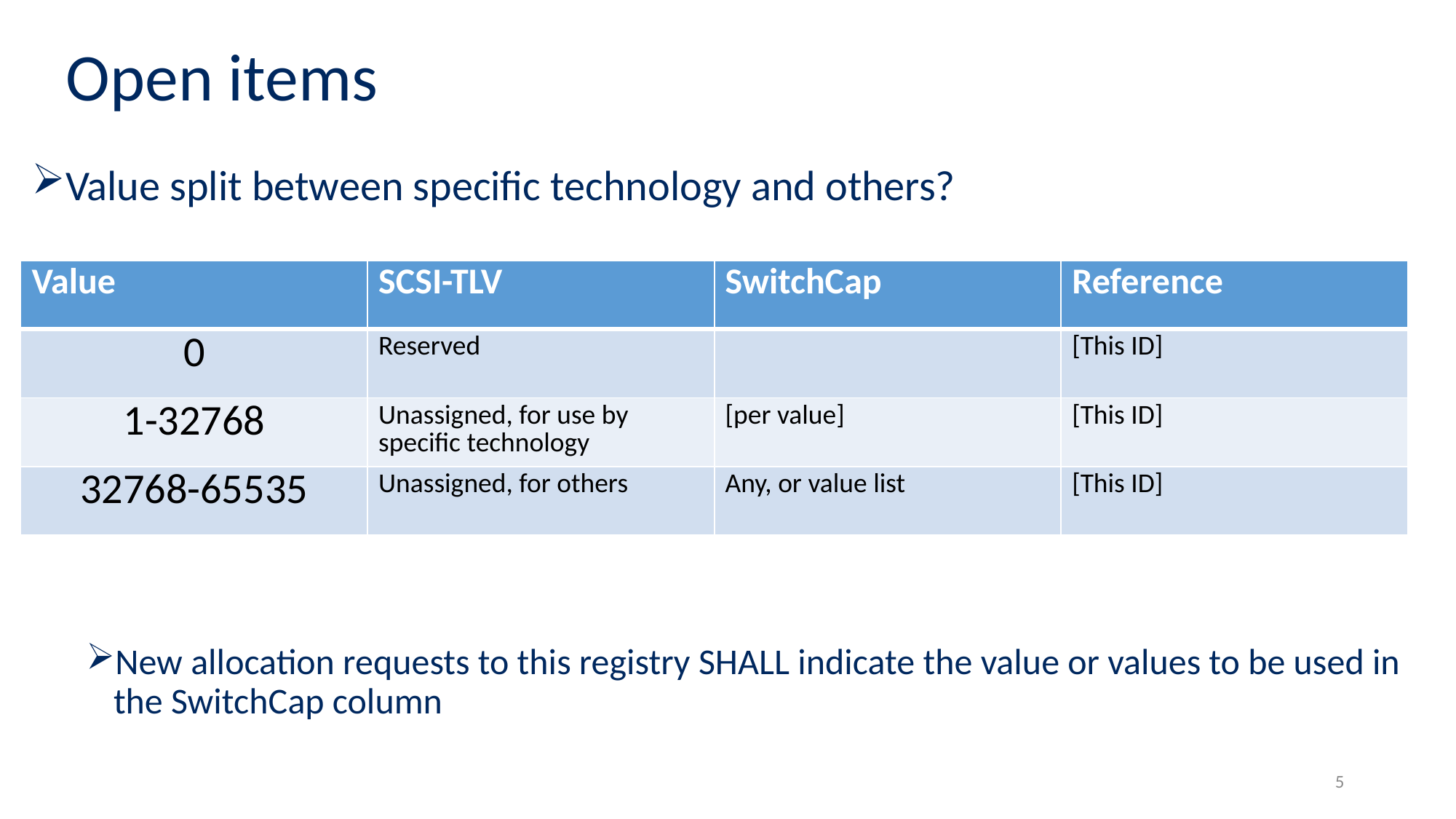

# Open items
Value split between specific technology and others?

New allocation requests to this registry SHALL indicate the value or values to be used in the SwitchCap column

| Value | SCSI-TLV | SwitchCap | Reference |
| --- | --- | --- | --- |
| 0 | Reserved |  | [This ID] |
| 1-32768 | Unassigned, for use by specific technology | [per value] | [This ID] |
| 32768-65535 | Unassigned, for others | Any, or value list | [This ID] |
5